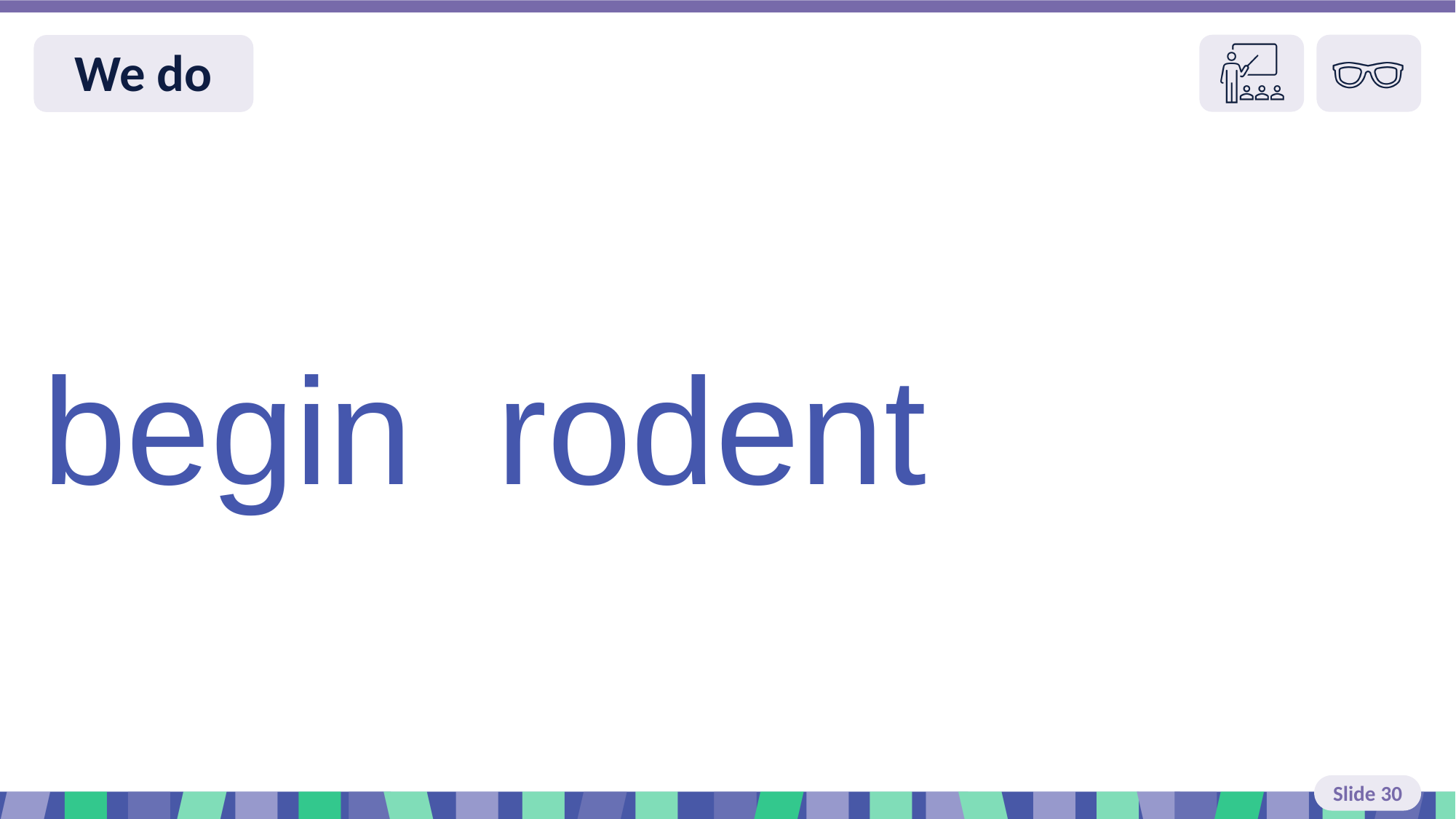

Slide 30 We do read
begin  rodent